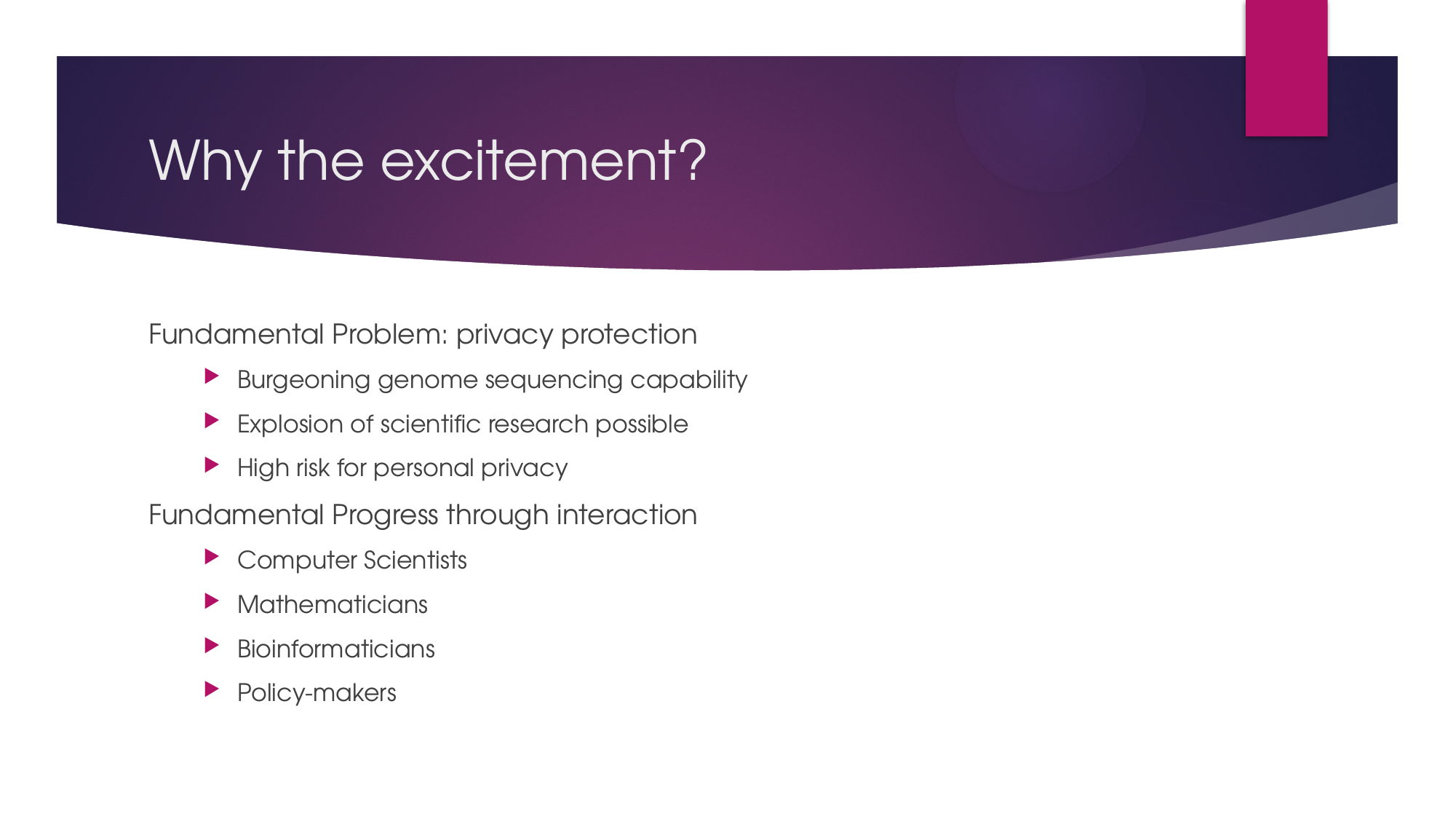

# Why the excitement?
Fundamental Problem: privacy protection
Burgeoning genome sequencing capability
Explosion of scientific research possible
High risk for personal privacy
Fundamental Progress through interaction
Computer Scientists
Mathematicians
Bioinformaticians
Policy-makers